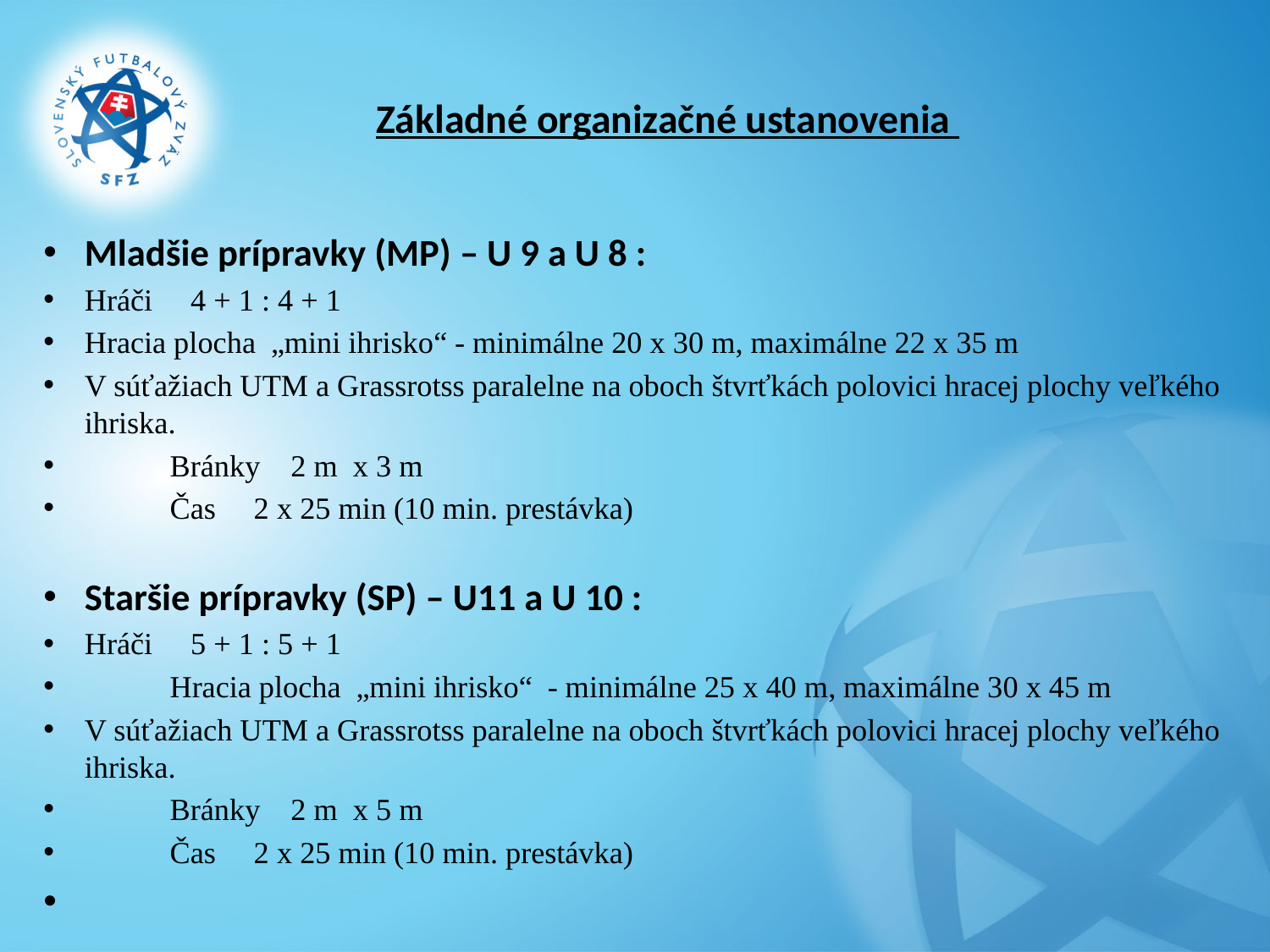

# Základné organizačné ustanovenia
Mladšie prípravky (MP) – U 9 a U 8 :
Hráči     4 + 1 : 4 + 1
Hracia plocha  „mini ihrisko“ - minimálne 20 x 30 m, maximálne 22 x 35 m
V súťažiach UTM a Grassrotss paralelne na oboch štvrťkách polovici hracej plochy veľkého ihriska.
	Bránky    2 m  x 3 m
	Čas     2 x 25 min (10 min. prestávka)

Staršie prípravky (SP) – U11 a U 10 :
Hráči     5 + 1 : 5 + 1
	Hracia plocha  „mini ihrisko“  - minimálne 25 x 40 m, maximálne 30 x 45 m
V súťažiach UTM a Grassrotss paralelne na oboch štvrťkách polovici hracej plochy veľkého ihriska.
	Bránky    2 m  x 5 m
	Čas     2 x 25 min (10 min. prestávka)